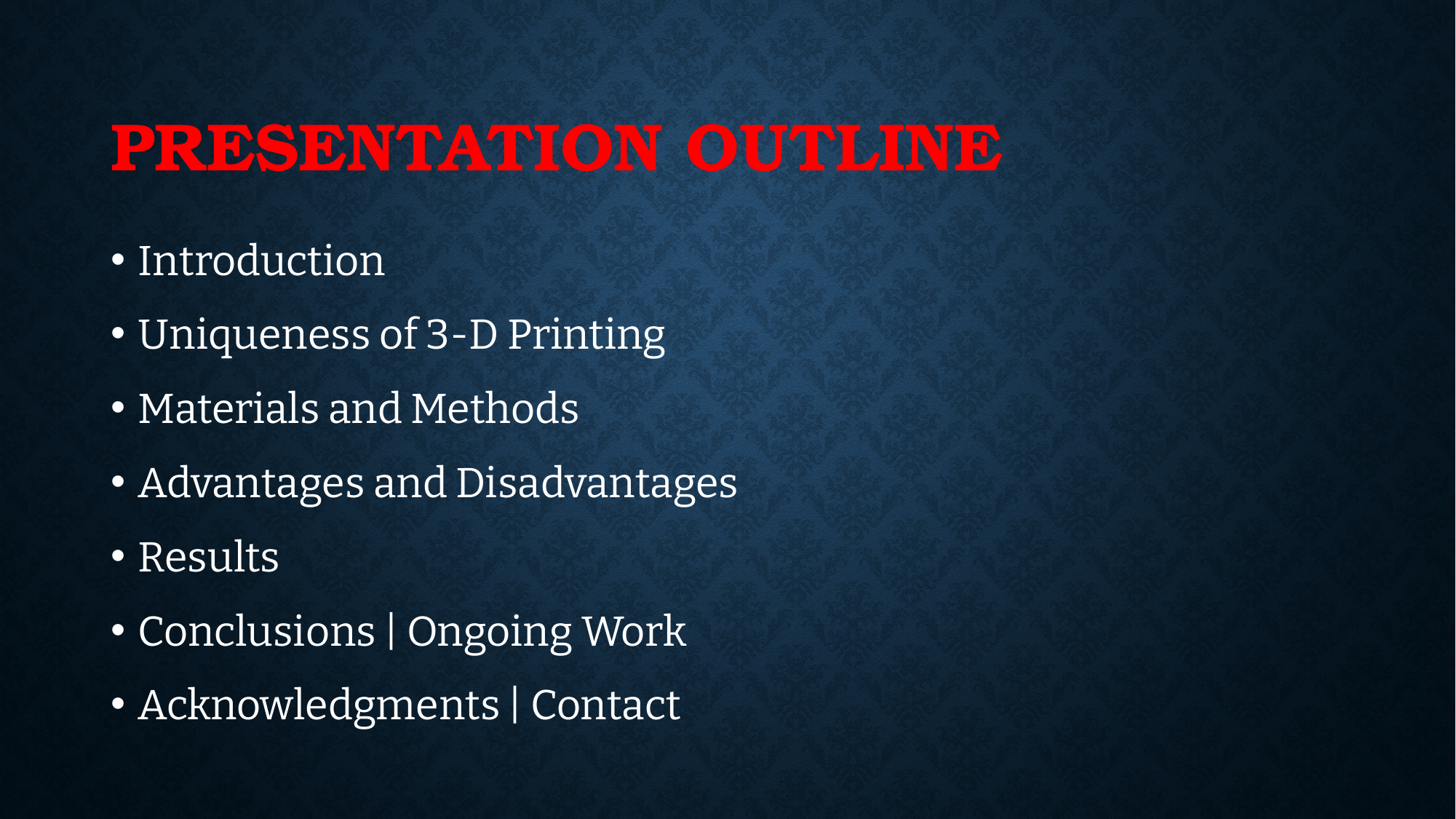

# Presentation Outline
Introduction
Uniqueness of 3-D Printing
Materials and Methods
Advantages and Disadvantages
Results
Conclusions | Ongoing Work
Acknowledgments | Contact